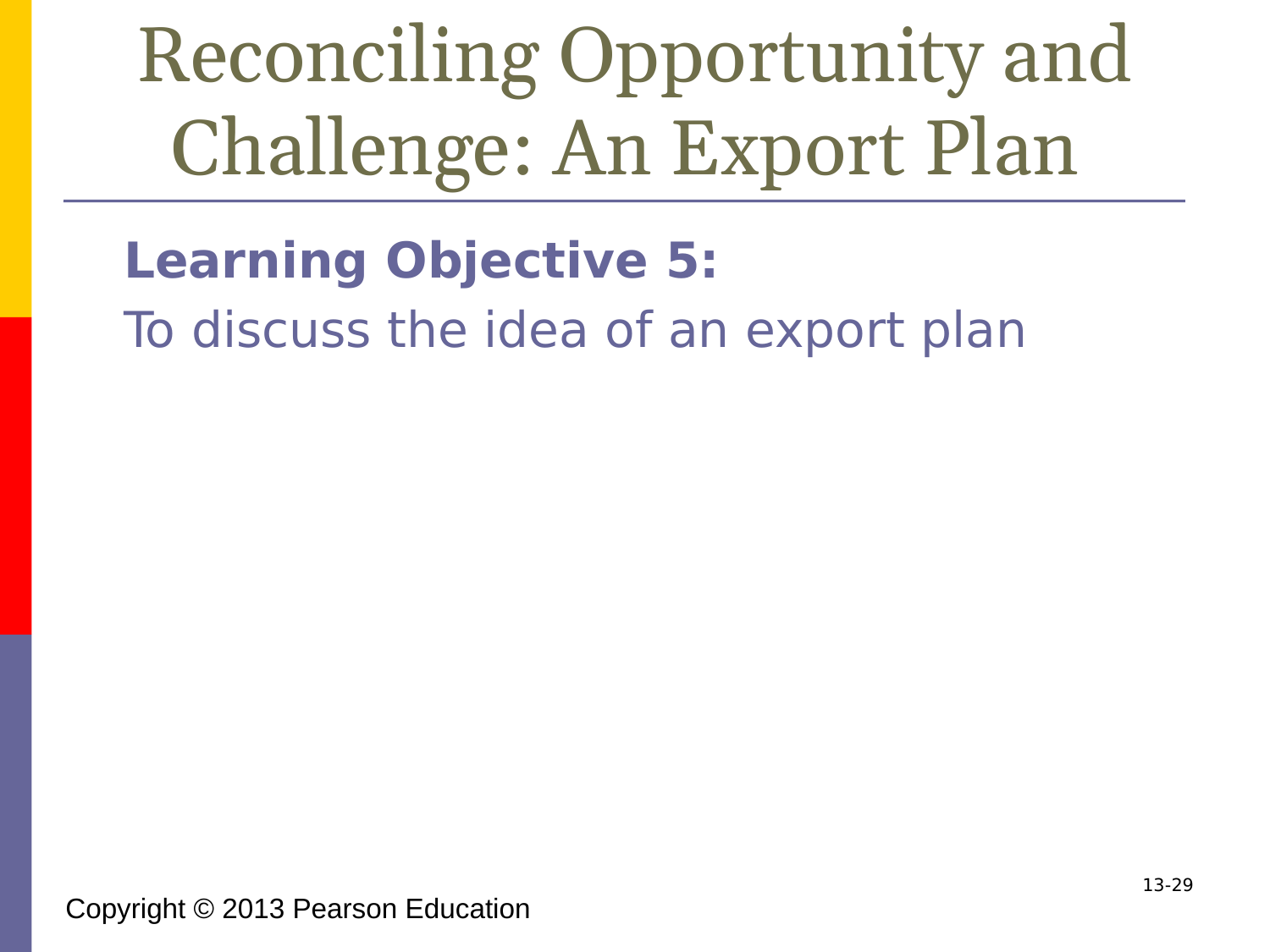

# Reconciling Opportunity and Challenge: An Export Plan
	Learning Objective 5:
	To discuss the idea of an export plan
13-29